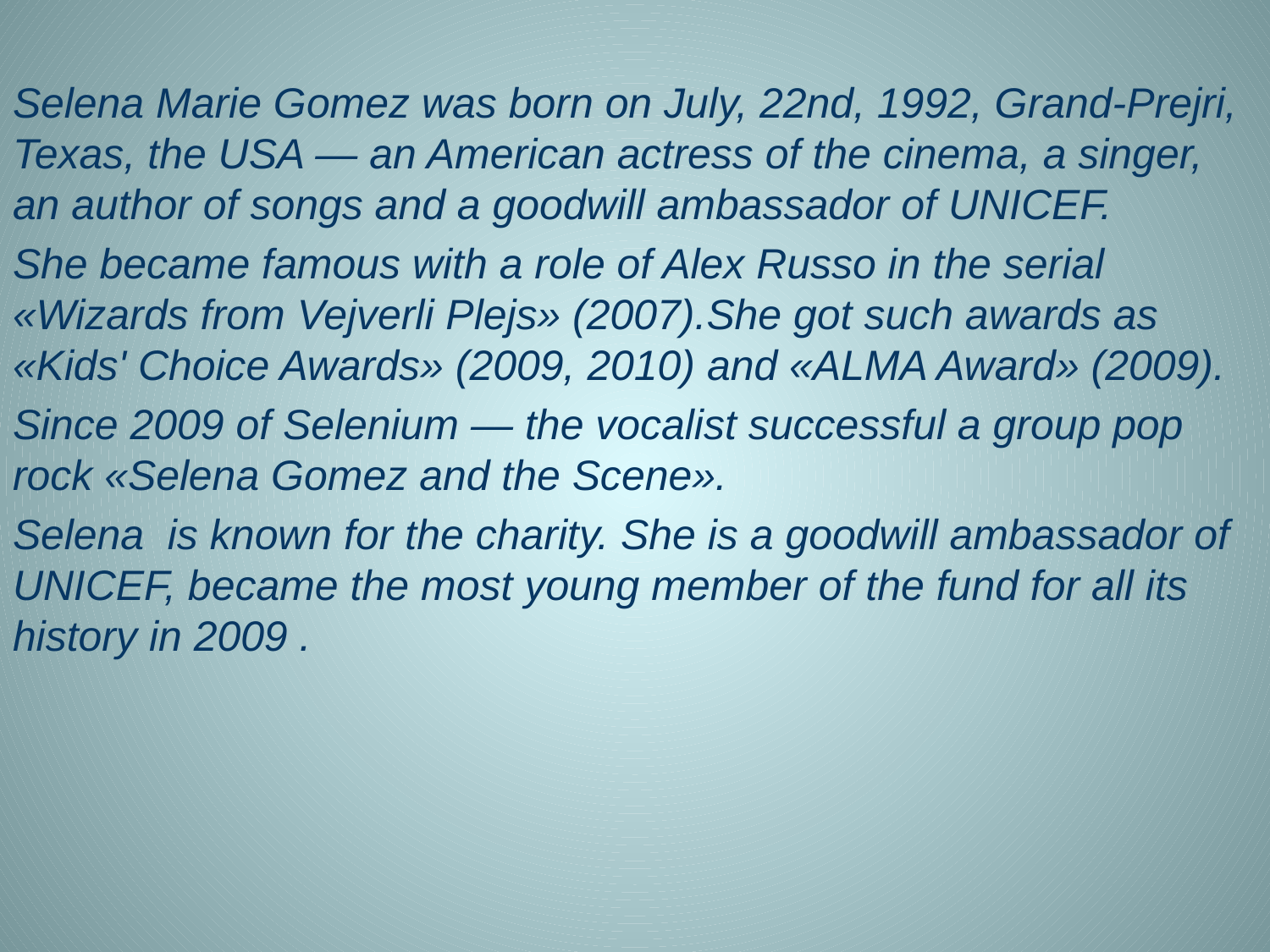

Selena Marie Gomez was born on July, 22nd, 1992, Grand-Prejri, Texas, the USA — an American actress of the cinema, a singer, an author of songs and a goodwill ambassador of UNICEF.
She became famous with a role of Alex Russo in the serial «Wizards from Vejverli Plejs» (2007).She got such awards as «Kids' Choice Awards» (2009, 2010) and «ALMA Award» (2009).
Since 2009 of Selenium — the vocalist successful a group pop rock «Selena Gomez and the Scene».
Selena  is known for the charity. She is a goodwill ambassador of UNICEF, became the most young member of the fund for all its history in 2009 .